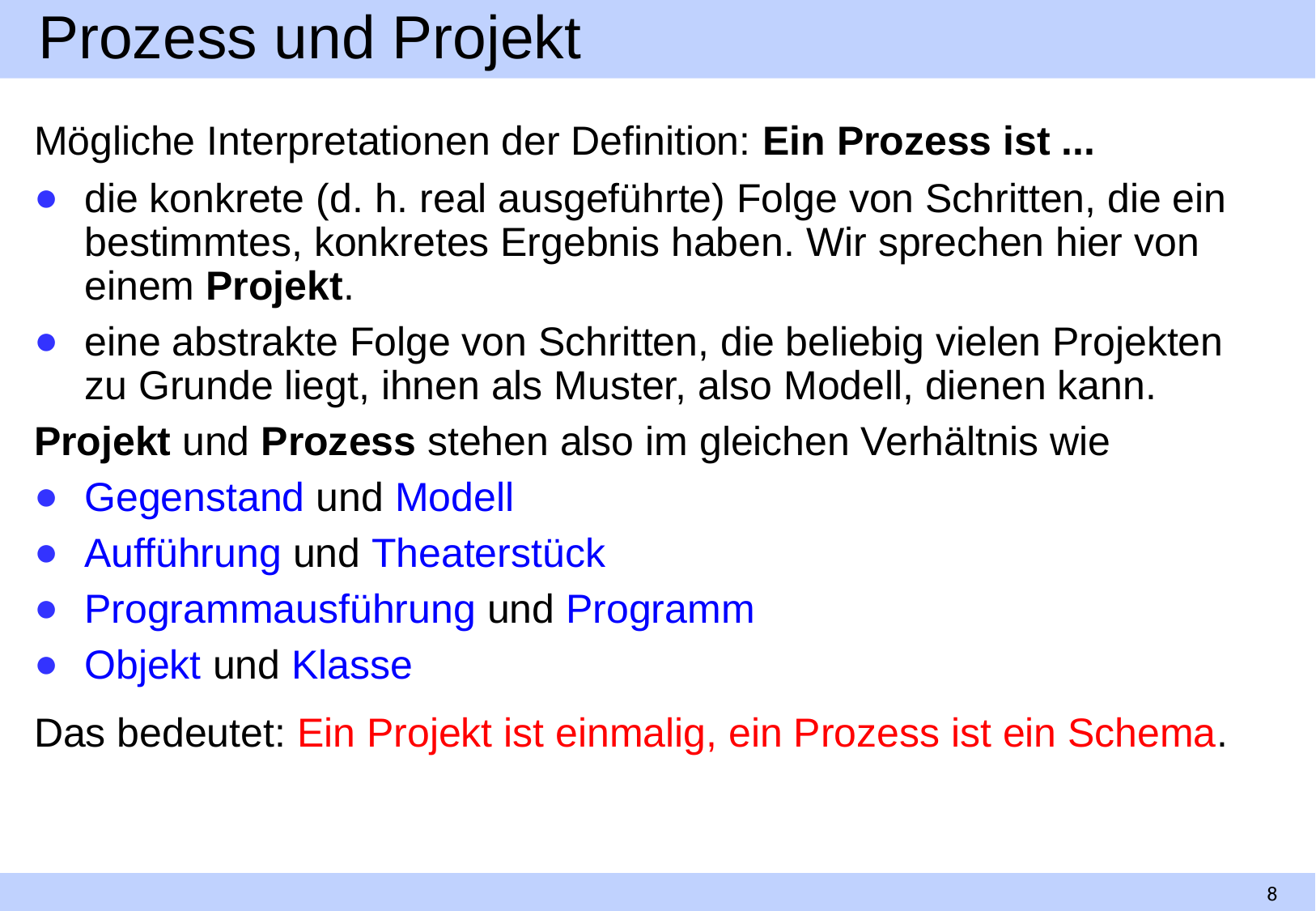

# Prozess und Projekt
Mögliche Interpretationen der Definition: Ein Prozess ist ...
die konkrete (d. h. real ausgeführte) Folge von Schritten, die ein bestimmtes, konkretes Ergebnis haben. Wir sprechen hier von einem Projekt.
eine abstrakte Folge von Schritten, die beliebig vielen Projekten zu Grunde liegt, ihnen als Muster, also Modell, dienen kann.
Projekt und Prozess stehen also im gleichen Verhältnis wie
Gegenstand und Modell
Aufführung und Theaterstück
Programmausführung und Programm
Objekt und Klasse
Das bedeutet: Ein Projekt ist einmalig, ein Prozess ist ein Schema.

8